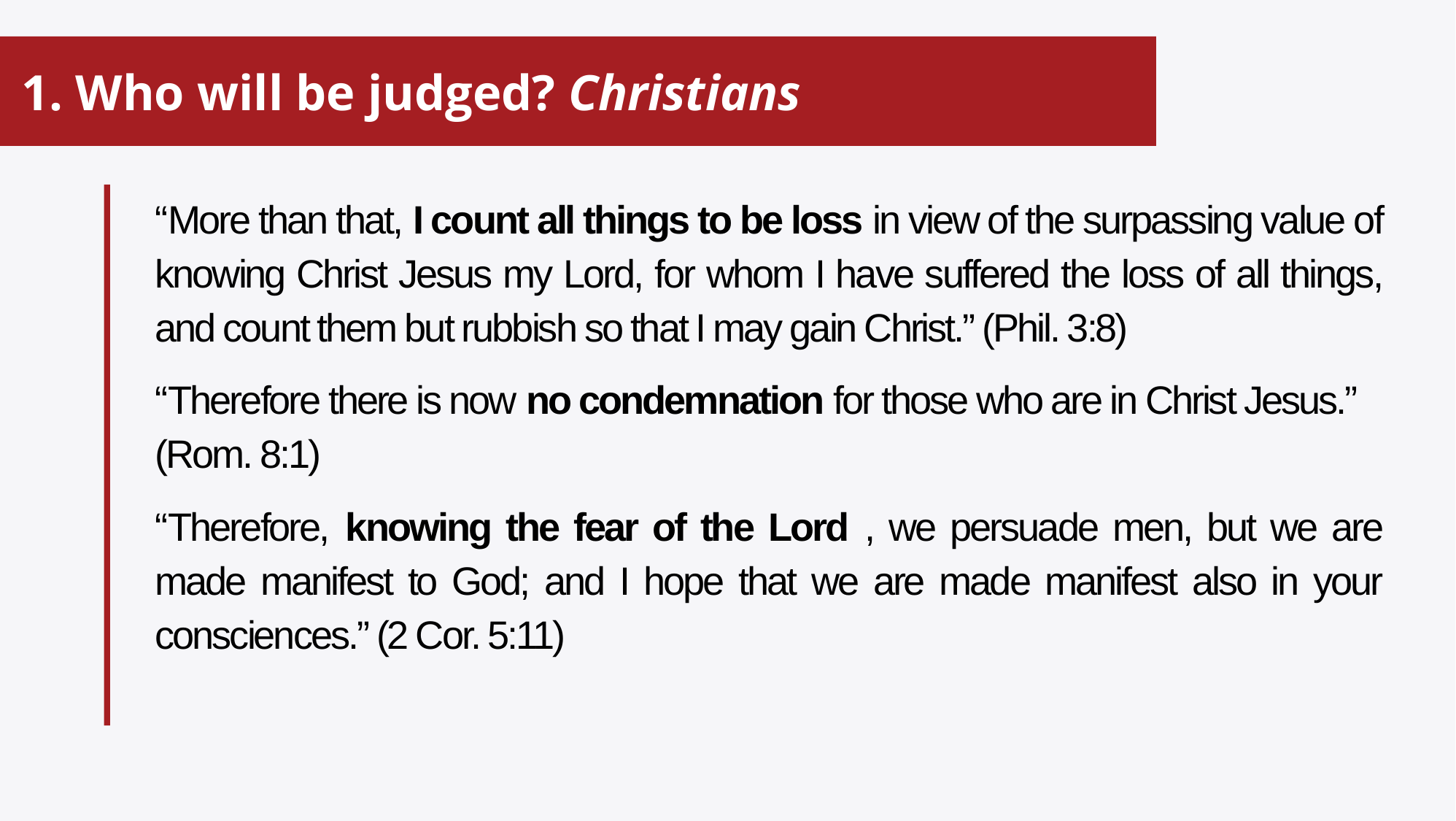

# 1. Who will be judged? Christians
“More than that, I count all things to be loss in view of the surpassing value of knowing Christ Jesus my Lord, for whom I have suffered the loss of all things, and count them but rubbish so that I may gain Christ.” (Phil. 3:8)
“Therefore there is now no condemnation for those who are in Christ Jesus.”    (Rom. 8:1)
“Therefore, knowing the fear of the Lord , we persuade men, but we are made manifest to God; and I hope that we are made manifest also in your consciences.” (2 Cor. 5:11)